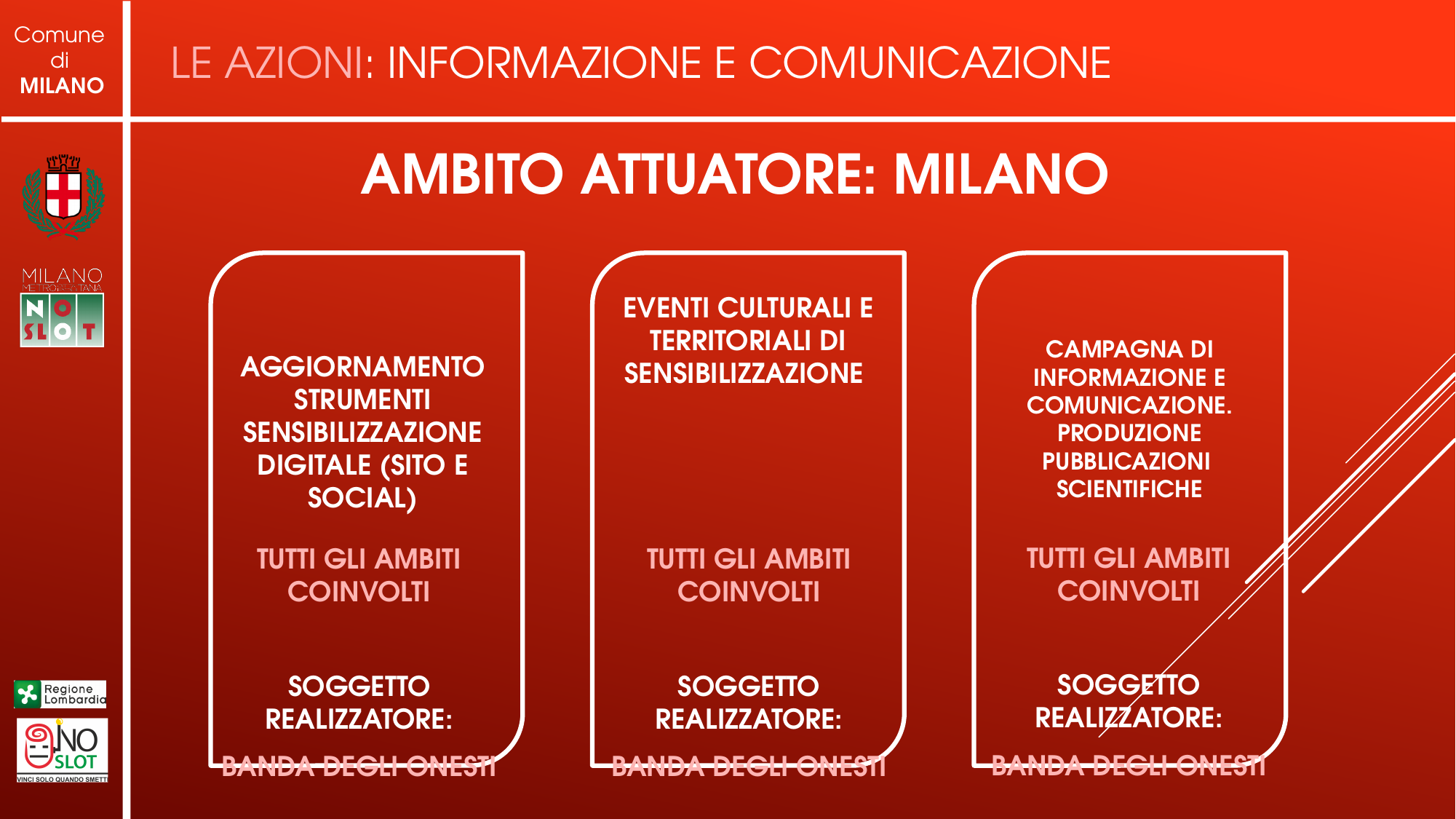

LE AZIONI: INFORMAZIONE E COMUNICAZIONE
# AMBITO ATTUATORE: MILANO
EVENTI CULTURALI E TERRITORIALI DI SENSIBILIZZAZIONE

CAMPAGNA DI INFORMAZIONE E COMUNICAZIONE. PRODUZIONE PUBBLICAZIONI  SCIENTIFICHE

AGGIORNAMENTO STRUMENTI SENSIBILIZZAZIONE DIGITALE (SITO E SOCIAL)

TUTTI GLI AMBITI COINVOLTI

SOGGETTO REALIZZATORE:
BANDA DEGLI ONESTI

TUTTI GLI AMBITI COINVOLTI

SOGGETTO REALIZZATORE:
BANDA DEGLI ONESTI

TUTTI GLI AMBITI COINVOLTI

SOGGETTO REALIZZATORE:
BANDA DEGLI ONESTI